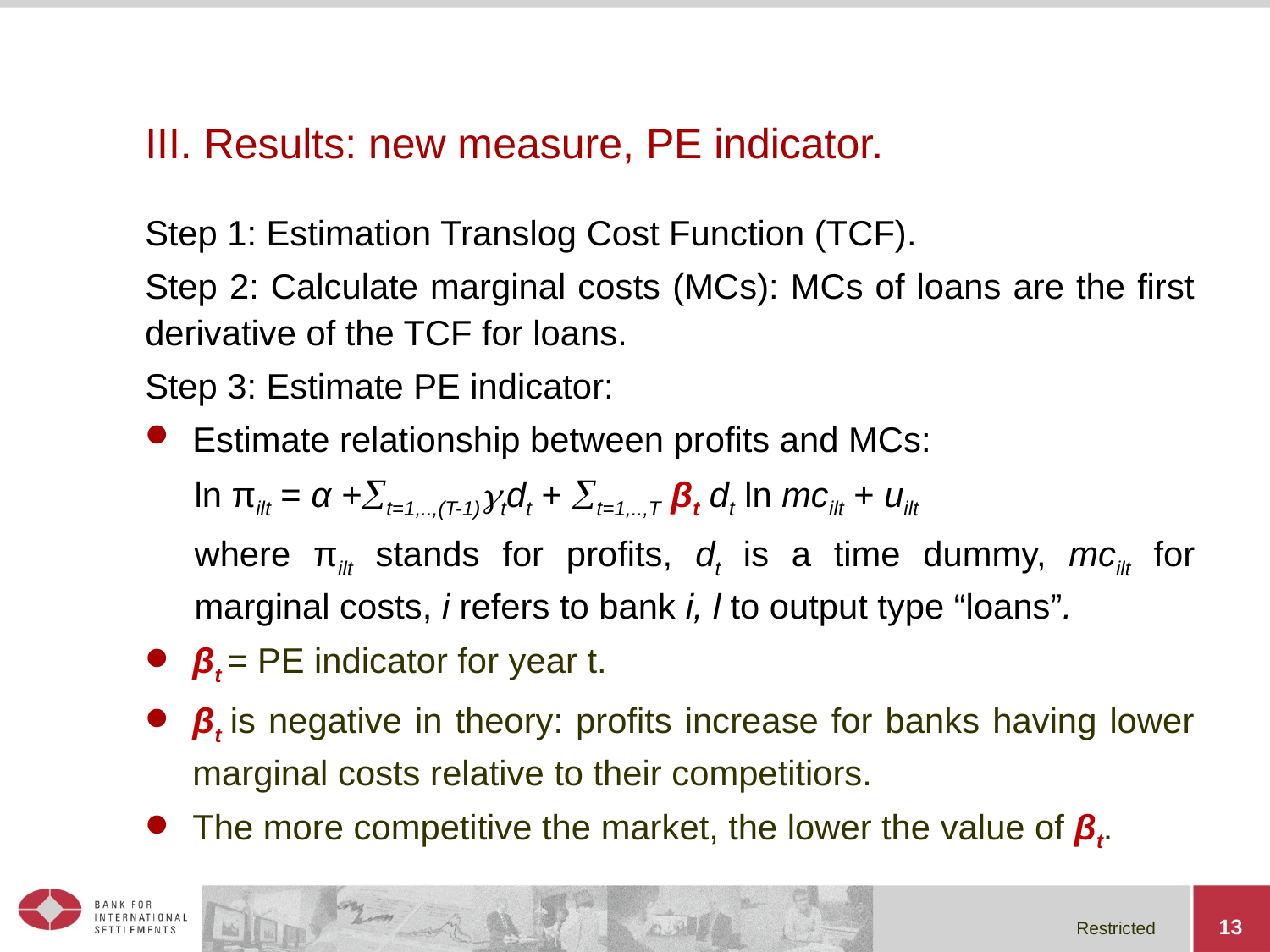

# III. Results: new measure, PE indicator.
Step 1: Estimation Translog Cost Function (TCF).
Step 2: Calculate marginal costs (MCs): MCs of loans are the first derivative of the TCF for loans.
Step 3: Estimate PE indicator:
Estimate relationship between profits and MCs:
ln πilt = α +∑t=1,..,(T-1)γtdt + ∑t=1,..,T βt dt ln mcilt + uilt
where πilt stands for profits, dt is a time dummy, mcilt for marginal costs, i refers to bank i, l to output type “loans”.
βt = PE indicator for year t.
βt is negative in theory: profits increase for banks having lower marginal costs relative to their competitiors.
The more competitive the market, the lower the value of βt.

13